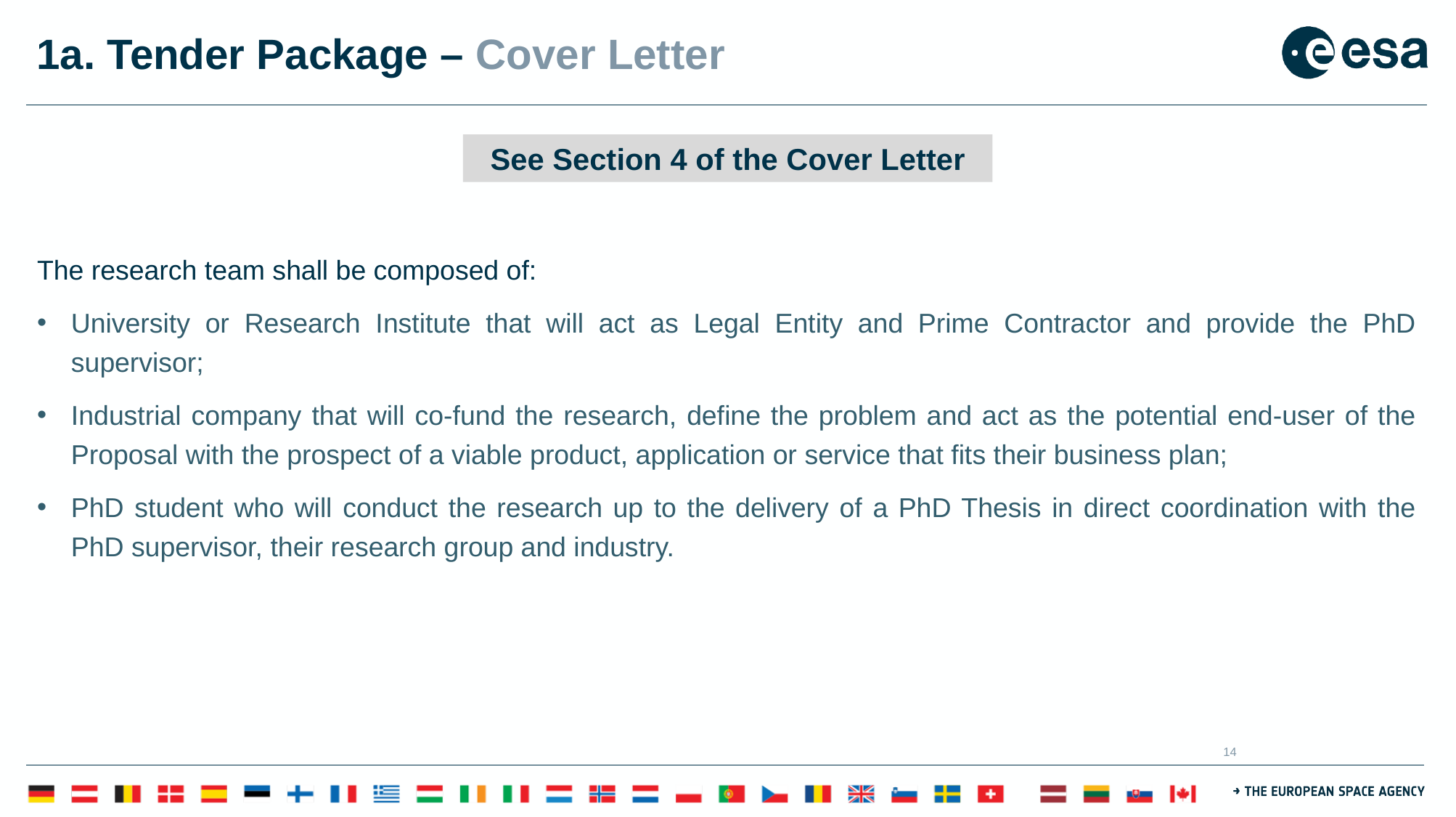

# 1a. Tender Package – Cover Letter

The research team shall be composed of:
University or Research Institute that will act as Legal Entity and Prime Contractor and provide the PhD supervisor;
Industrial company that will co-fund the research, define the problem and act as the potential end-user of the Proposal with the prospect of a viable product, application or service that fits their business plan;
PhD student who will conduct the research up to the delivery of a PhD Thesis in direct coordination with the PhD supervisor, their research group and industry.

See Section 4 of the Cover Letter